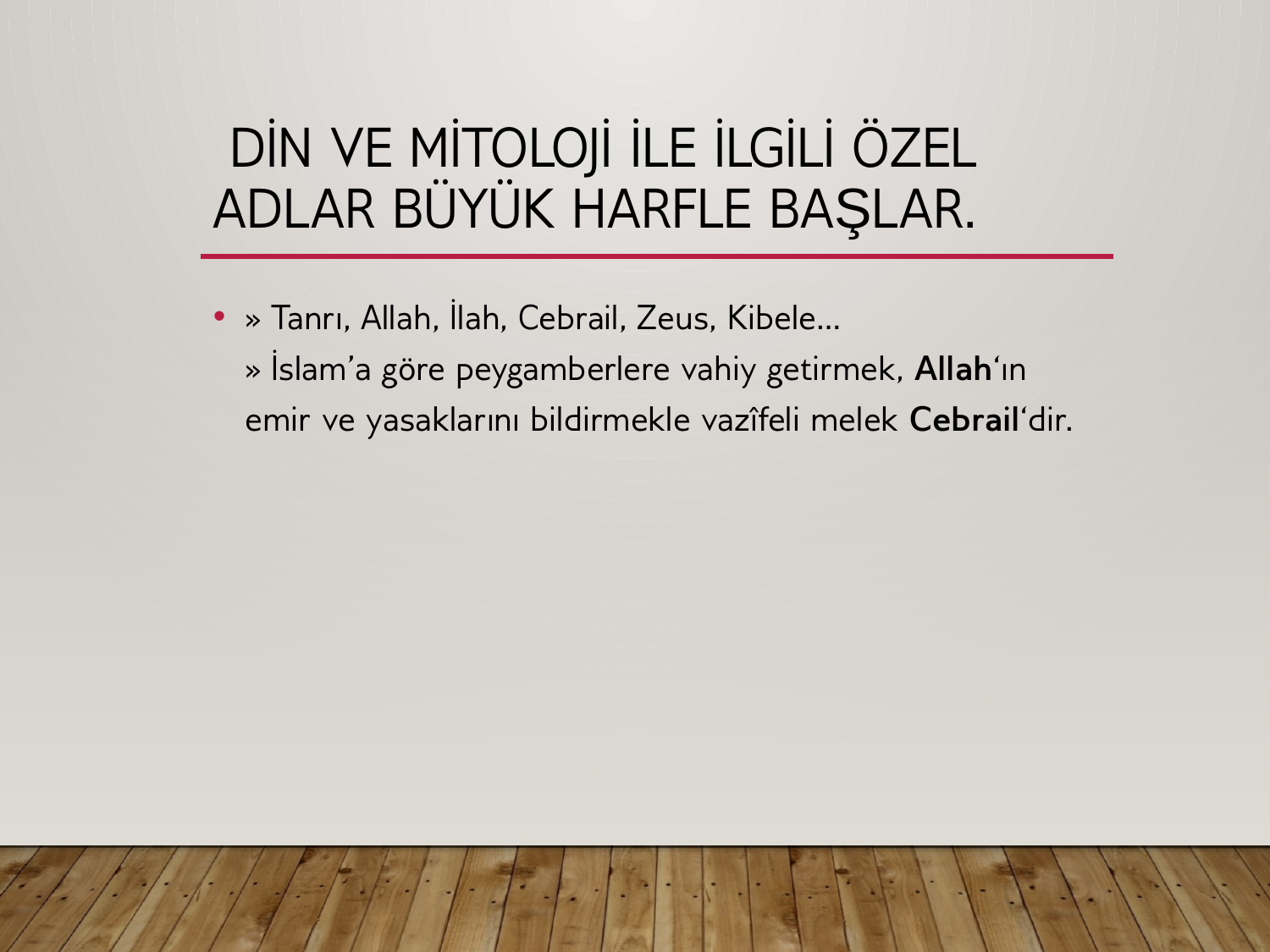

# Din ve mitoloji ile ilgili özel adlar büyük harfle başlar.
» Tanrı, Allah, İlah, Cebrail, Zeus, Kibele…
» İslam’a göre peygamberlere vahiy getirmek, Allah‘ın emir ve yasaklarını bildirmekle vazîfeli melek Cebrail‘dir.